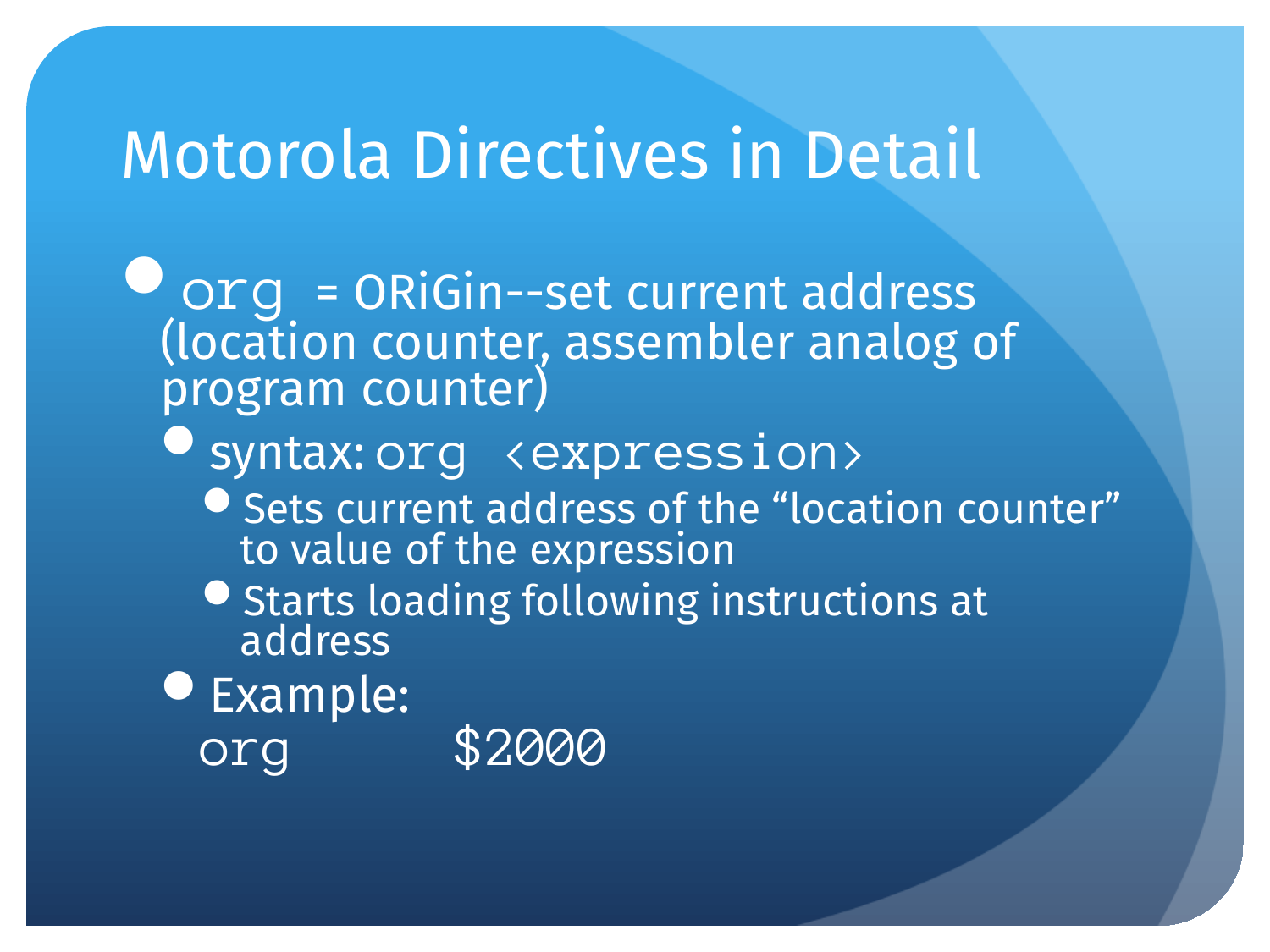

# Motorola Directives in Detail
org = ORiGin--set current address (location counter, assembler analog of program counter)
syntax: org <expression>
Sets current address of the “location counter” to value of the expression
Starts loading following instructions at address
Example:
org  	$2000